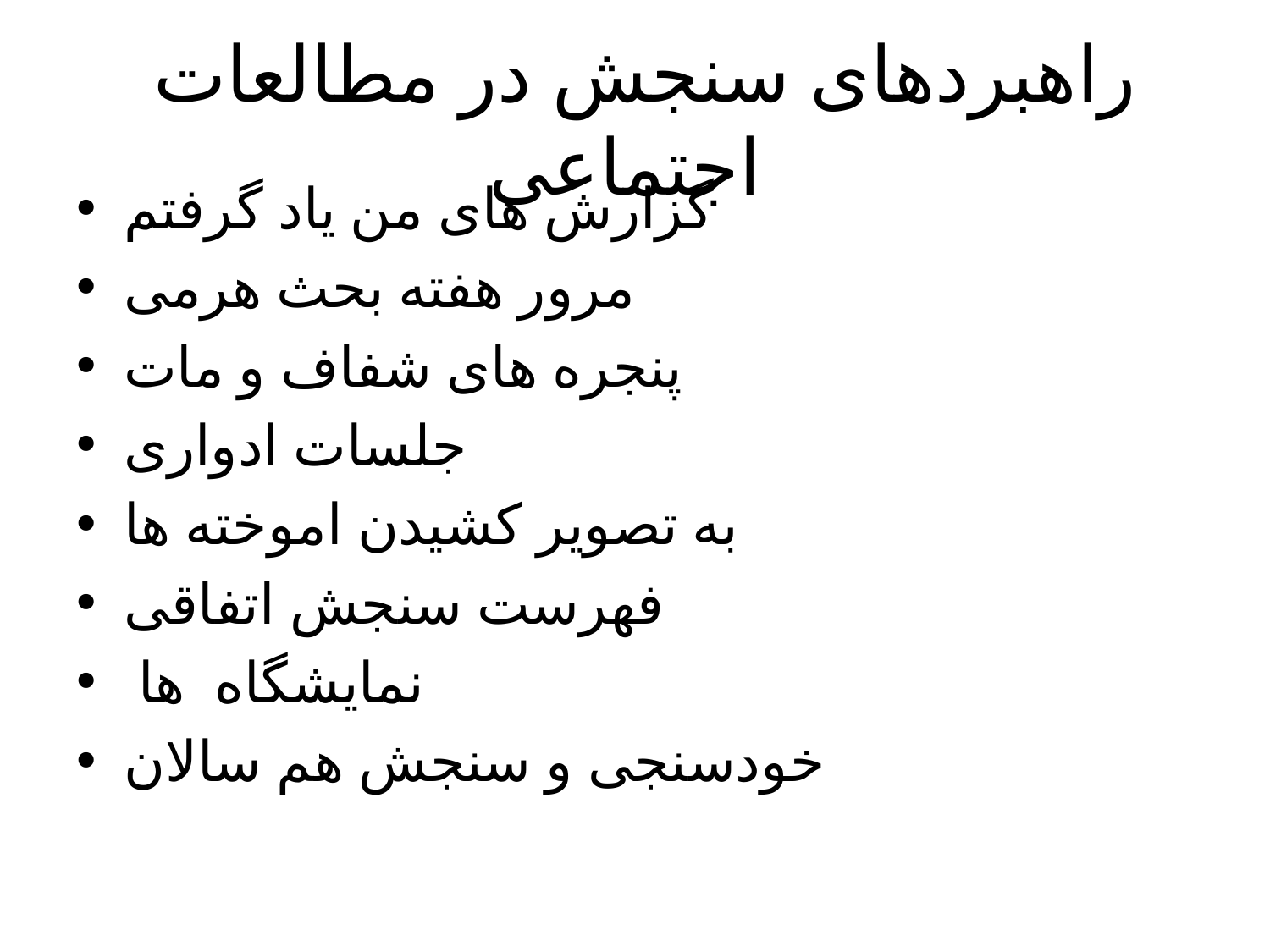

# راهبردهای سنجش در مطالعات اجتماعی
گزارش های من یاد گرفتم
مرور هفته بحث هرمی
پنجره های شفاف و مات
جلسات ادواری
به تصویر کشیدن اموخته ها
فهرست سنجش اتفاقی
 نمایشگاه  ها
خودسنجی و سنجش هم سالان